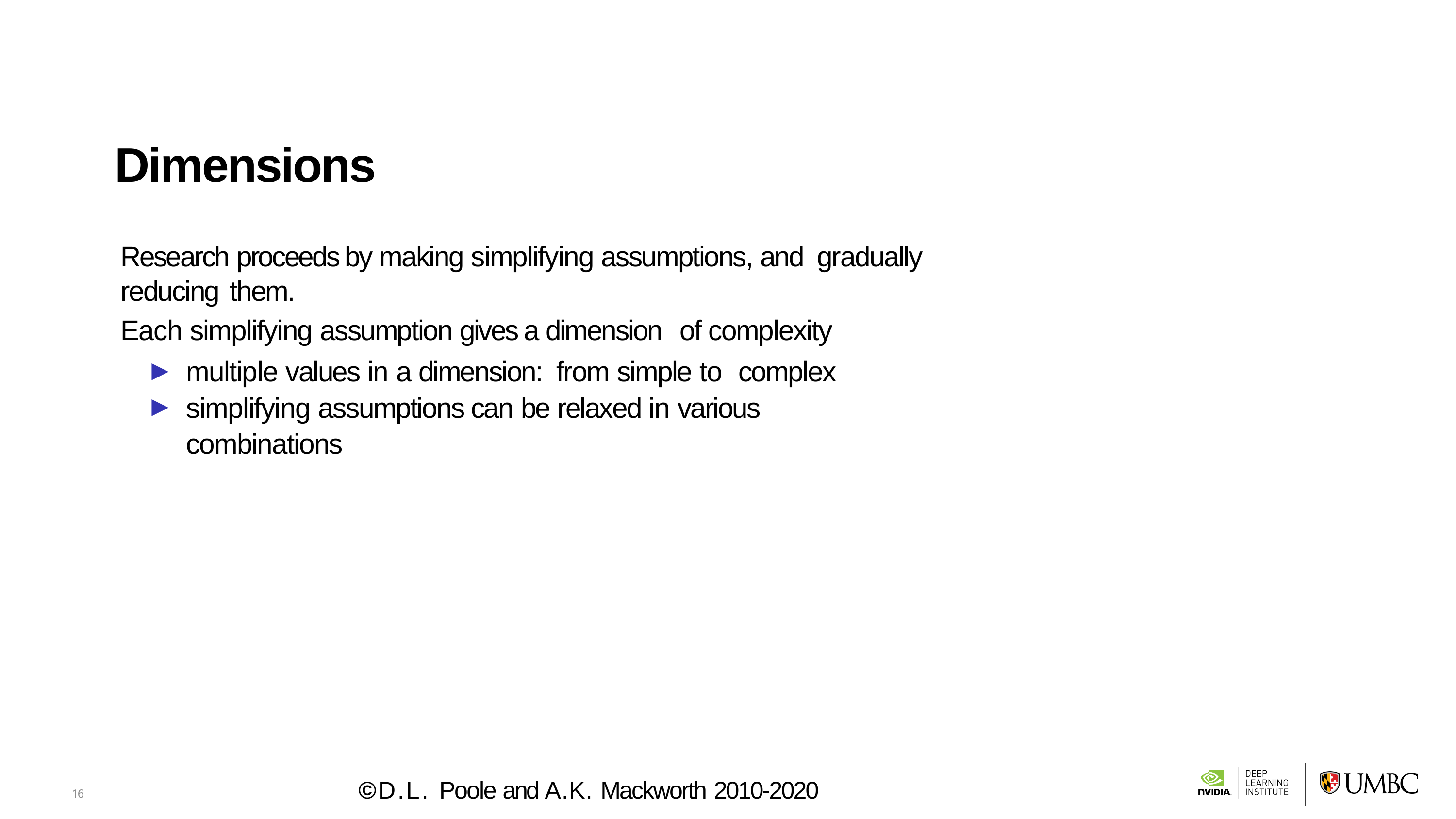

# Dimensions
Research proceeds by making simplifying assumptions, and  gradually reducing them.
Each simplifying assumption gives a dimension  of complexity
multiple values in a dimension:  from simple to complex
simplifying assumptions can be relaxed in various combinations
©D.L. Poole and A.K. Mackworth 2010-2020